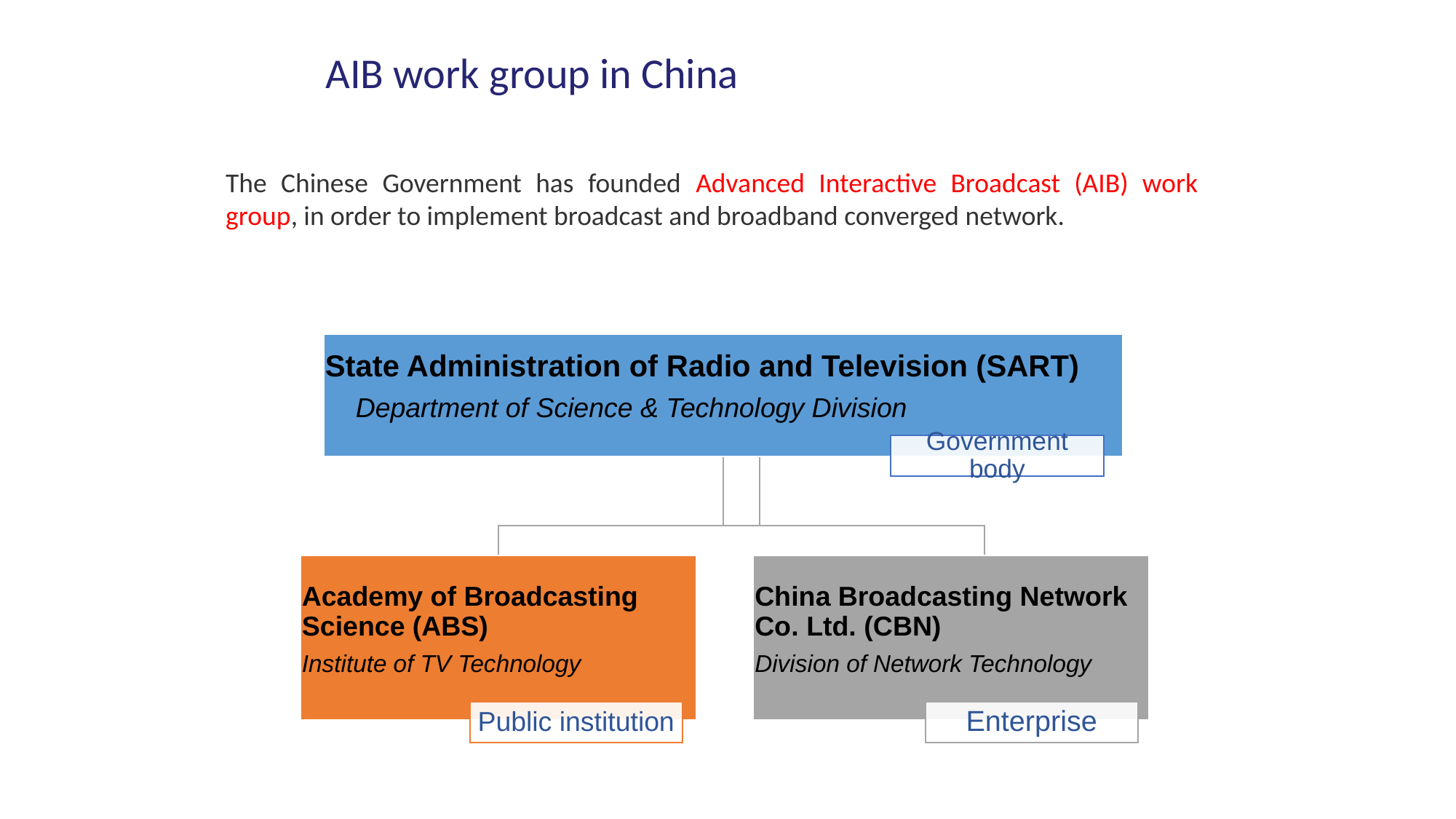

AIB work group in China
The Chinese Government has founded Advanced Interactive Broadcast (AIB) work group, in order to implement broadcast and broadband converged network.
State Administration of Radio and Television (SART)
    Department of Science & Technology Division
Government body
Academy of Broadcasting Science (ABS)
Institute of TV Technology
Public institution
China Broadcasting Network Co. Ltd. (CBN)
Division of Network Technology
Enterprise